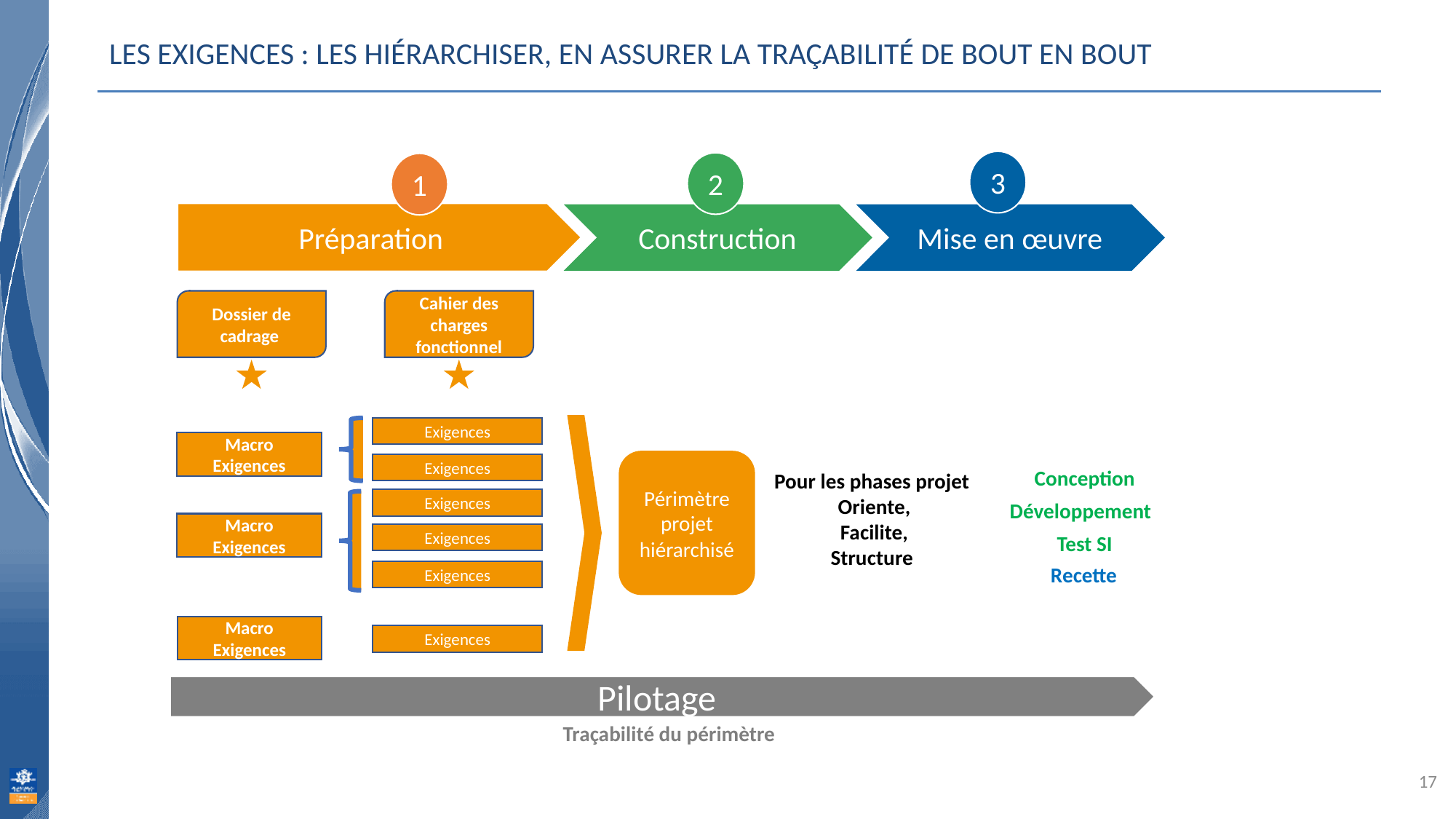

# Les exigences : les hiérarchiser, en assurer la traçabilité de bout en bout
3
2
1
Préparation
Construction
Mise en œuvre
Dossier de cadrage
Cahier des charges fonctionnel

Exigences
Macro Exigences
Périmètre projet
hiérarchisé
Exigences
Conception
Pour les phases projet
Oriente,
Facilite,
Structure
Exigences

Développement
Macro Exigences
Exigences
Test SI
Recette
Exigences
Macro Exigences
Exigences
Pilotage
Traçabilité du périmètre
17